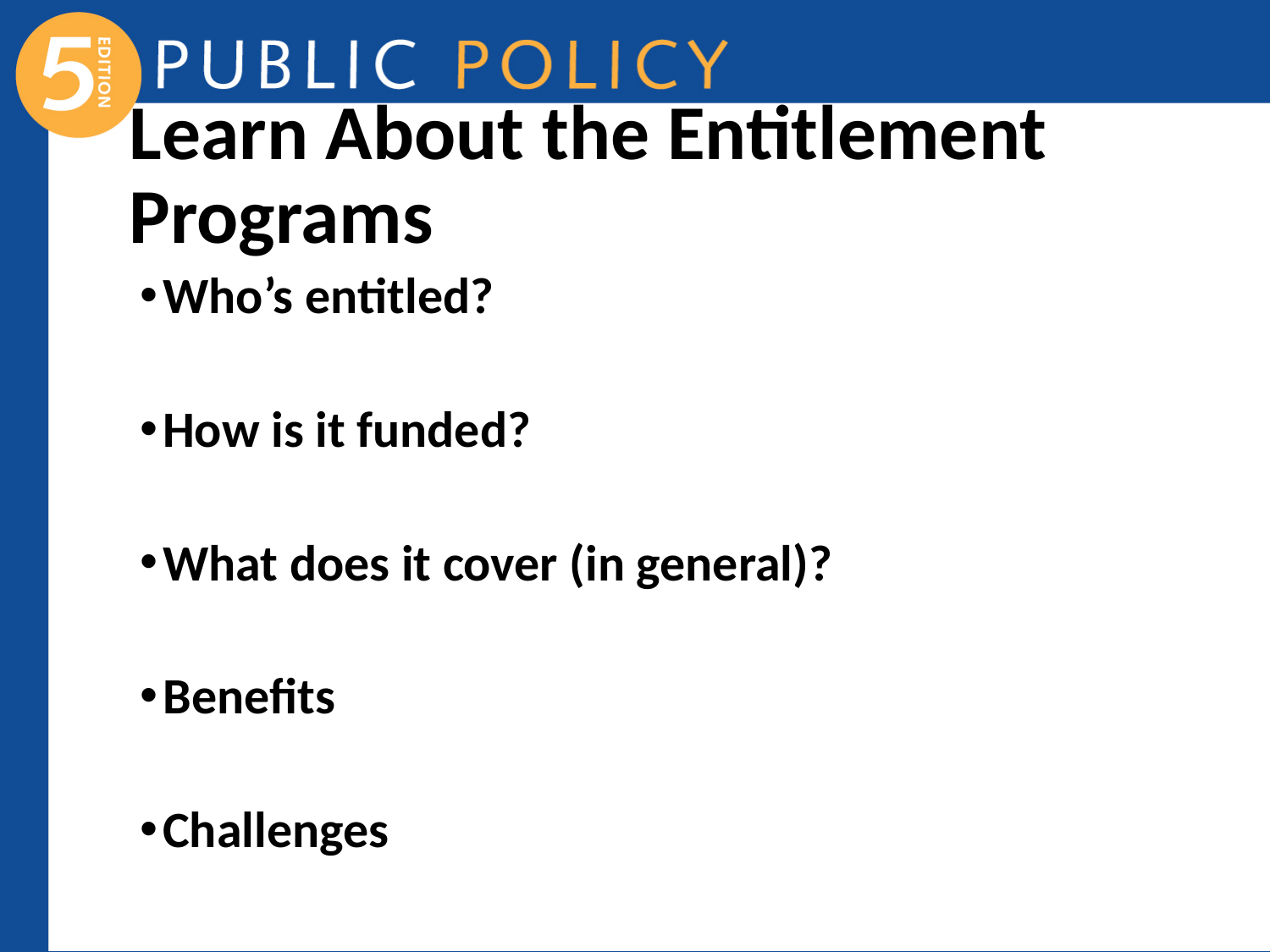

# Learn About the Entitlement Programs
Who’s entitled?

How is it funded?

What does it cover (in general)?

Benefits

Challenges